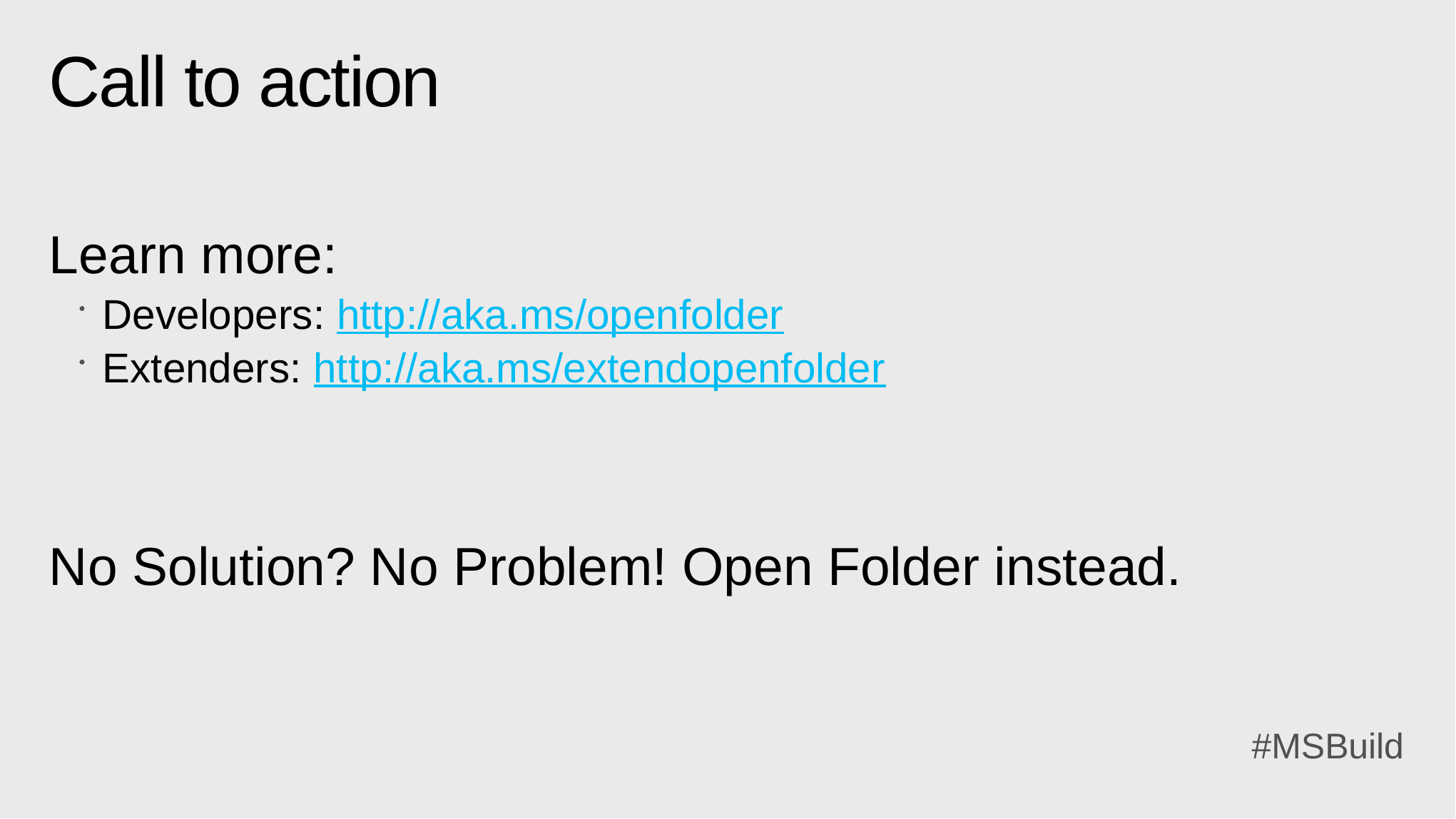

# Call to action

Learn more:
Developers: http://aka.ms/openfolder
Extenders: http://aka.ms/extendopenfolder

No Solution? No Problem! Open Folder instead.

#MSBuild